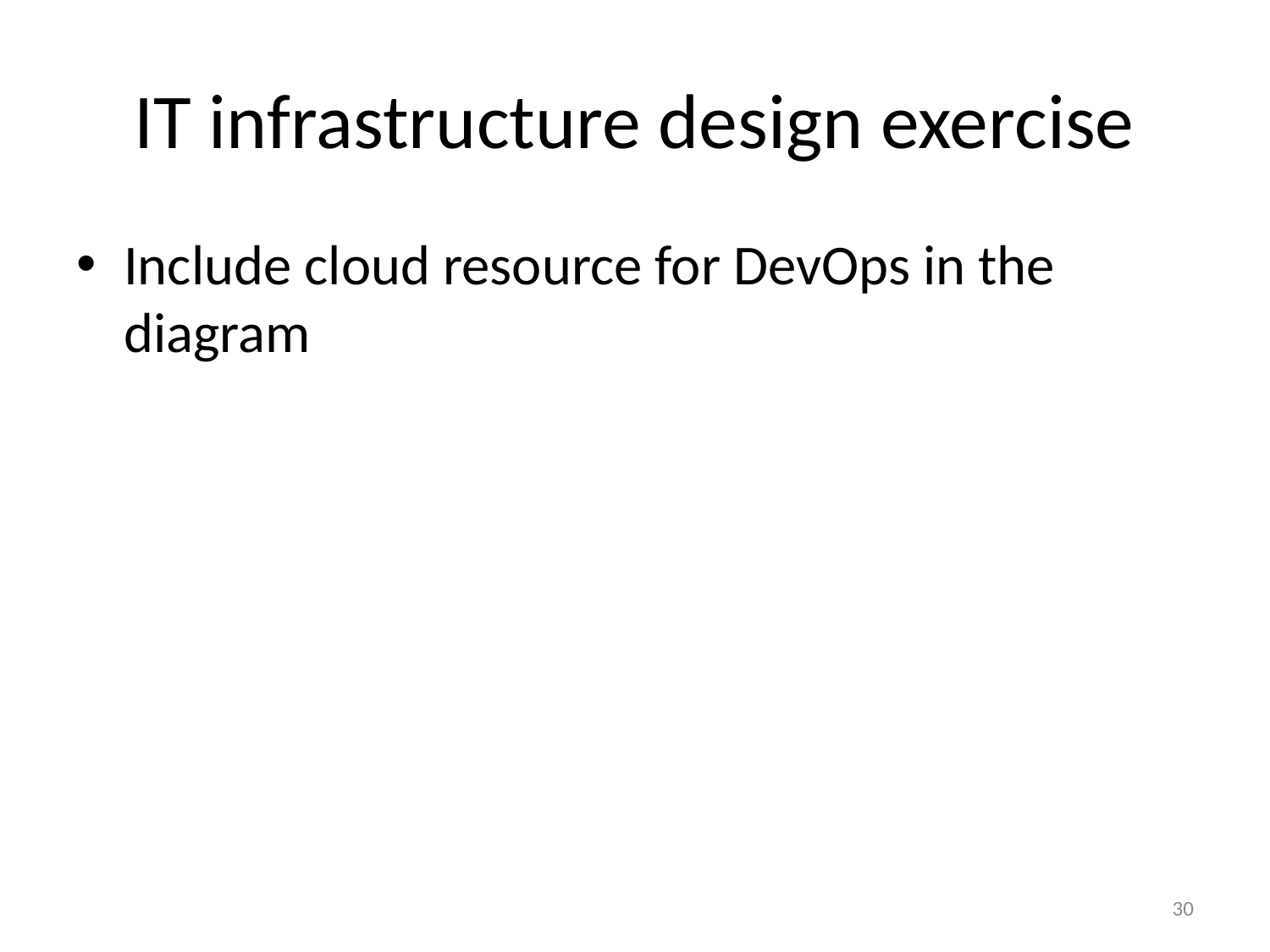

# IT infrastructure design exercise
Include cloud resource for DevOps in the diagram
30